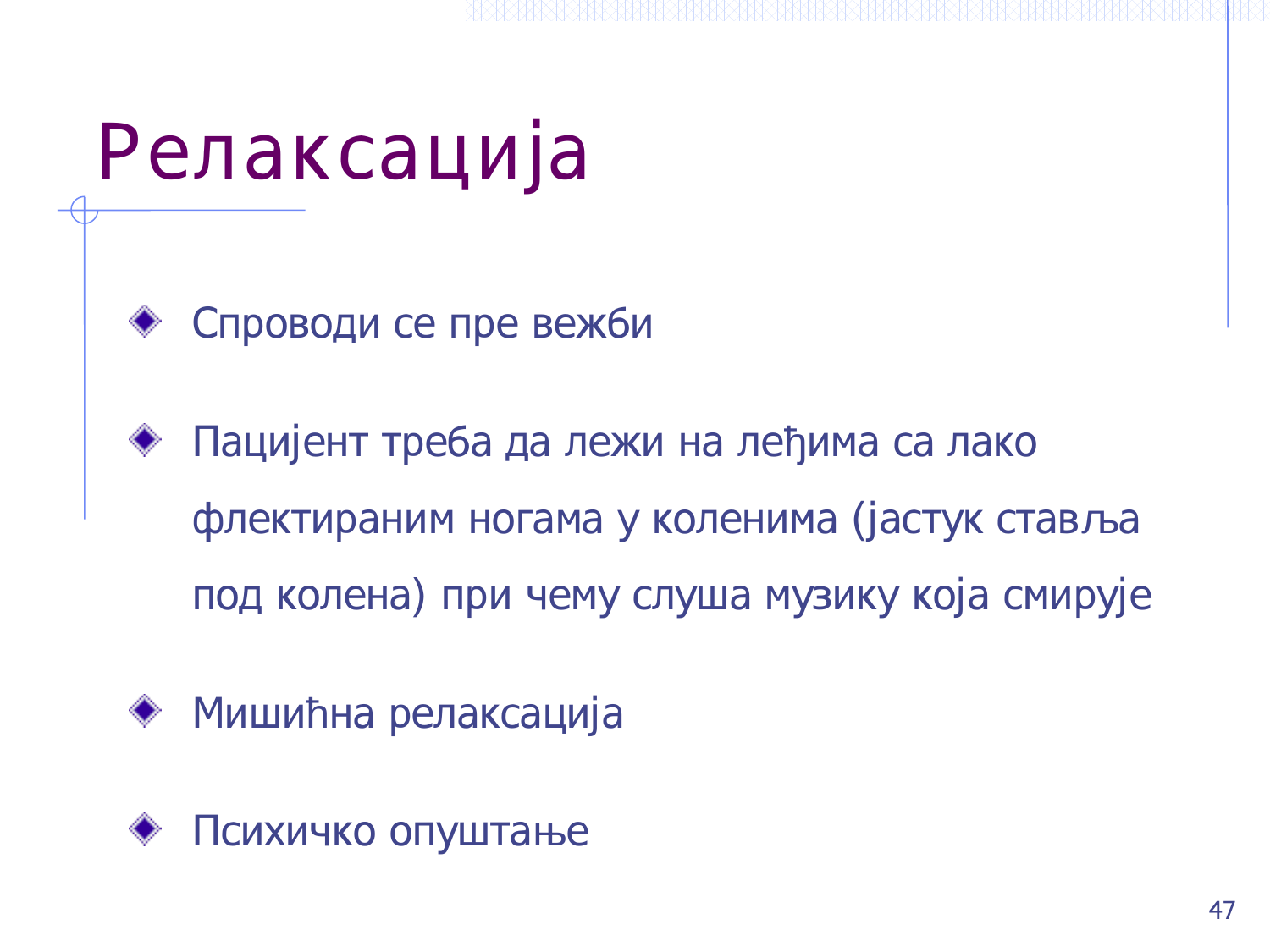

# Релаксација
Спроводи се пре вежби
Пацијент треба да лежи на леђима са лако флектираним ногама у коленима (јастук ставља под колена) при чему слуша музику која смирује
Мишићна релаксација
Психичко опуштање

47